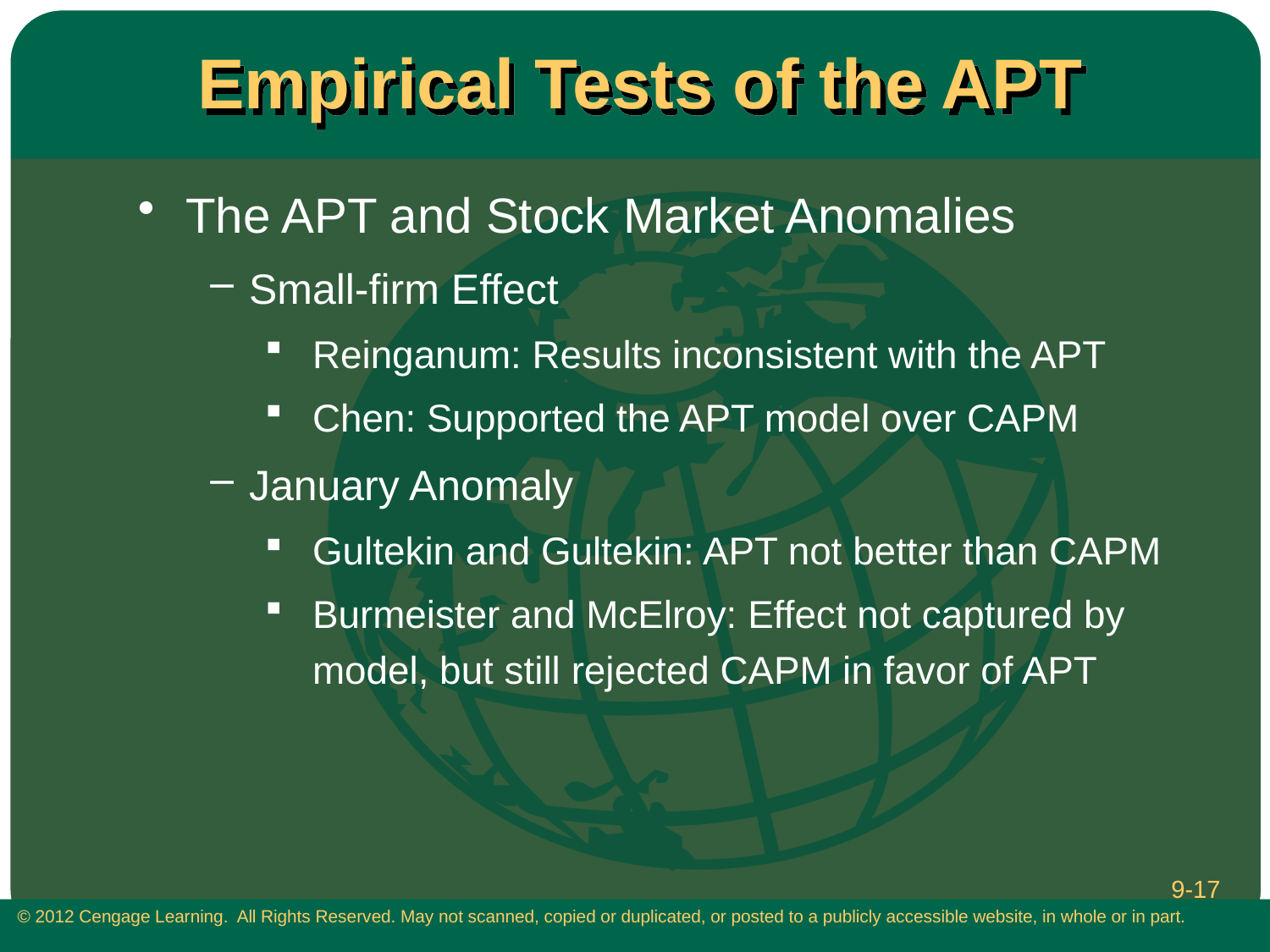

# Empirical Tests of the APT
The APT and Stock Market Anomalies
Small-firm Effect
Reinganum: Results inconsistent with the APT
Chen: Supported the APT model over CAPM
January Anomaly
Gultekin and Gultekin: APT not better than CAPM
Burmeister and McElroy: Effect not captured by model, but still rejected CAPM in favor of APT
9-17
 © 2012 Cengage Learning.  All Rights Reserved. May not scanned, copied or duplicated, or posted to a publicly accessible website, in whole or in part.